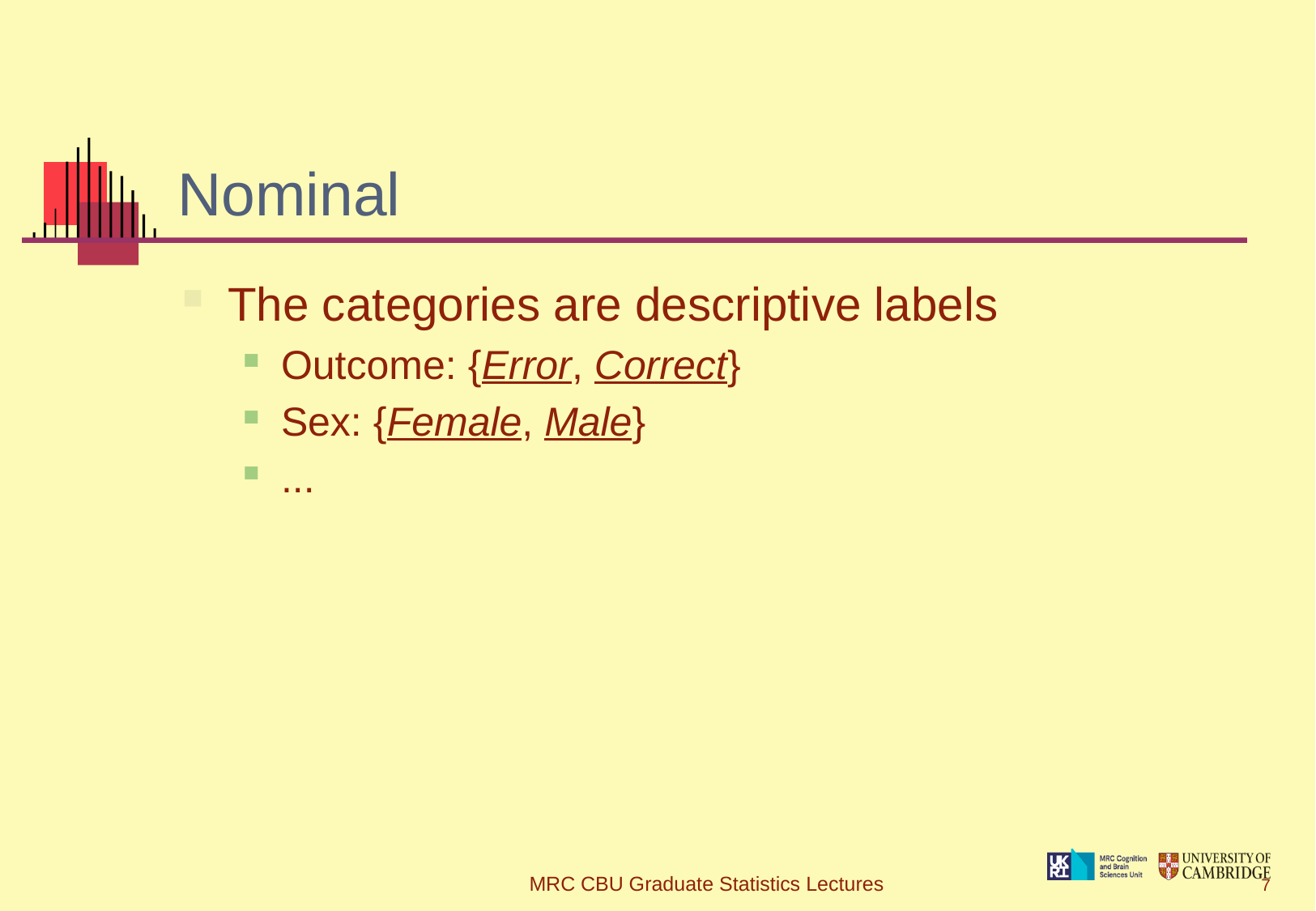

# Nominal
The categories are descriptive labels
Outcome: {Error, Correct}
Sex: {Female, Male}
...

MRC CBU Graduate Statistics Lectures
7